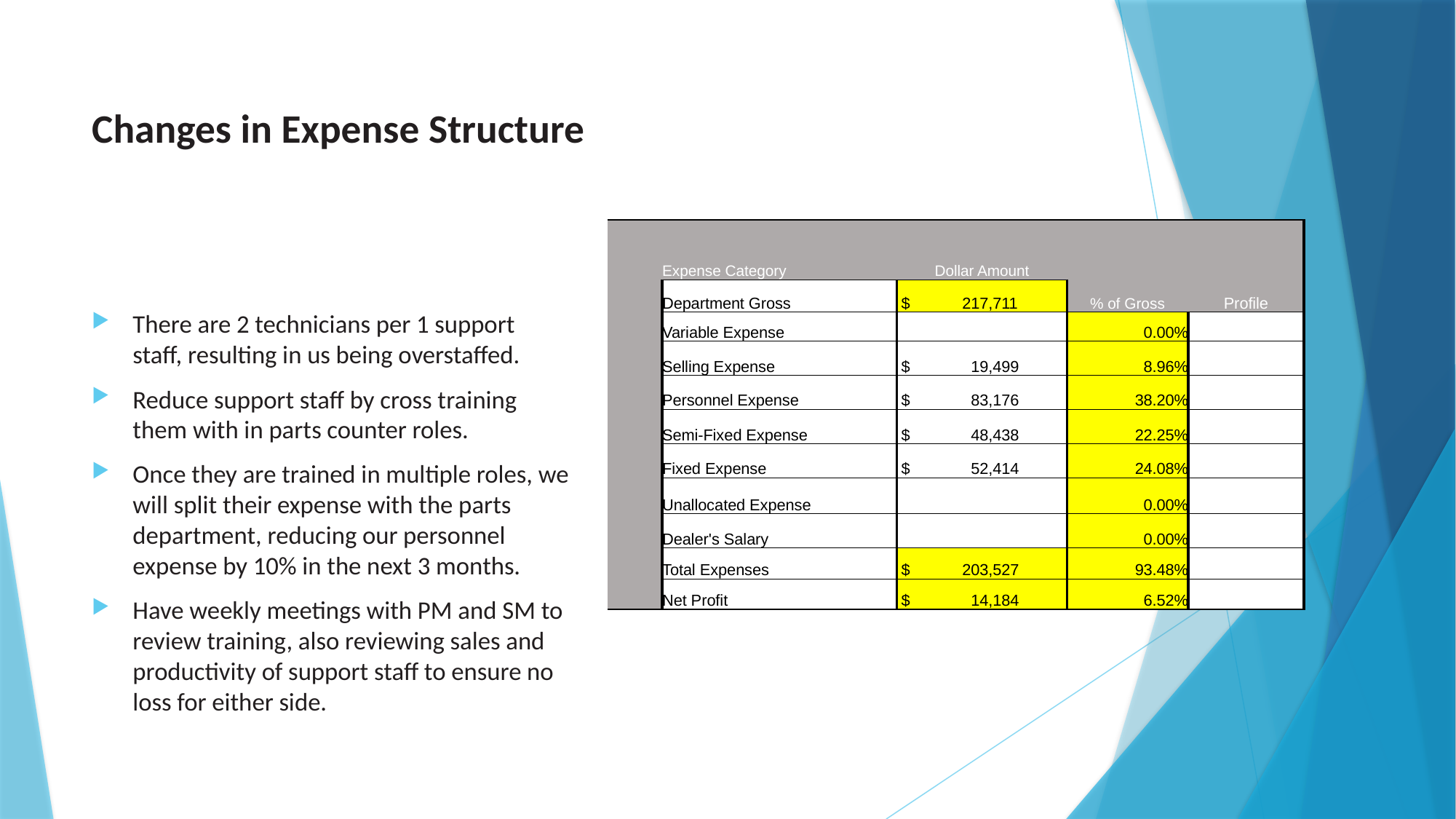

# Changes in Expense Structure
|  | Expense Category | Dollar Amount |  |  |
| --- | --- | --- | --- | --- |
|  | Department Gross | $ 217,711 | % of Gross | Profile |
|  | Variable Expense |  | 0.00% |  |
|  | Selling Expense | $ 19,499 | 8.96% |  |
|  | Personnel Expense | $ 83,176 | 38.20% |  |
|  | Semi-Fixed Expense | $ 48,438 | 22.25% |  |
|  | Fixed Expense | $ 52,414 | 24.08% |  |
|  | Unallocated Expense |  | 0.00% |  |
|  | Dealer's Salary |  | 0.00% |  |
|  | Total Expenses | $ 203,527 | 93.48% |  |
|  | Net Profit | $ 14,184 | 6.52% |  |

There are 2 technicians per 1 support staff, resulting in us being overstaffed.
Reduce support staff by cross training them with in parts counter roles.
Once they are trained in multiple roles, we will split their expense with the parts department, reducing our personnel expense by 10% in the next 3 months.
Have weekly meetings with PM and SM to review training, also reviewing sales and productivity of support staff to ensure no loss for either side.